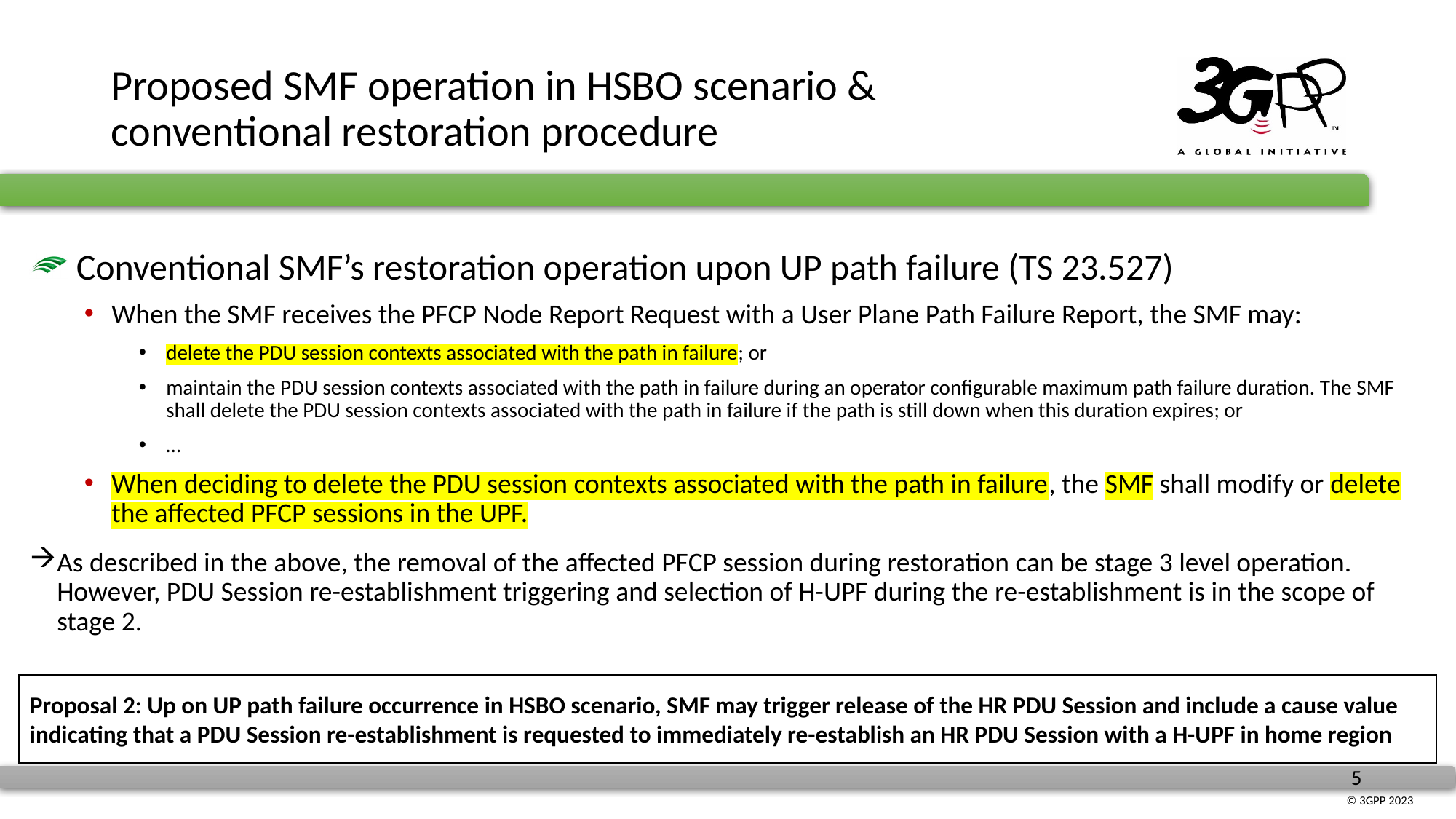

# Proposed SMF operation in HSBO scenario & conventional restoration procedure
 Conventional SMF’s restoration operation upon UP path failure (TS 23.527)
When the SMF receives the PFCP Node Report Request with a User Plane Path Failure Report, the SMF may:
delete the PDU session contexts associated with the path in failure; or
maintain the PDU session contexts associated with the path in failure during an operator configurable maximum path failure duration. The SMF shall delete the PDU session contexts associated with the path in failure if the path is still down when this duration expires; or
…
When deciding to delete the PDU session contexts associated with the path in failure, the SMF shall modify or delete the affected PFCP sessions in the UPF.
As described in the above, the removal of the affected PFCP session during restoration can be stage 3 level operation. However, PDU Session re-establishment triggering and selection of H-UPF during the re-establishment is in the scope of stage 2.
Proposal 2: Up on UP path failure occurrence in HSBO scenario, SMF may trigger release of the HR PDU Session and include a cause value indicating that a PDU Session re-establishment is requested to immediately re-establish an HR PDU Session with a H-UPF in home region